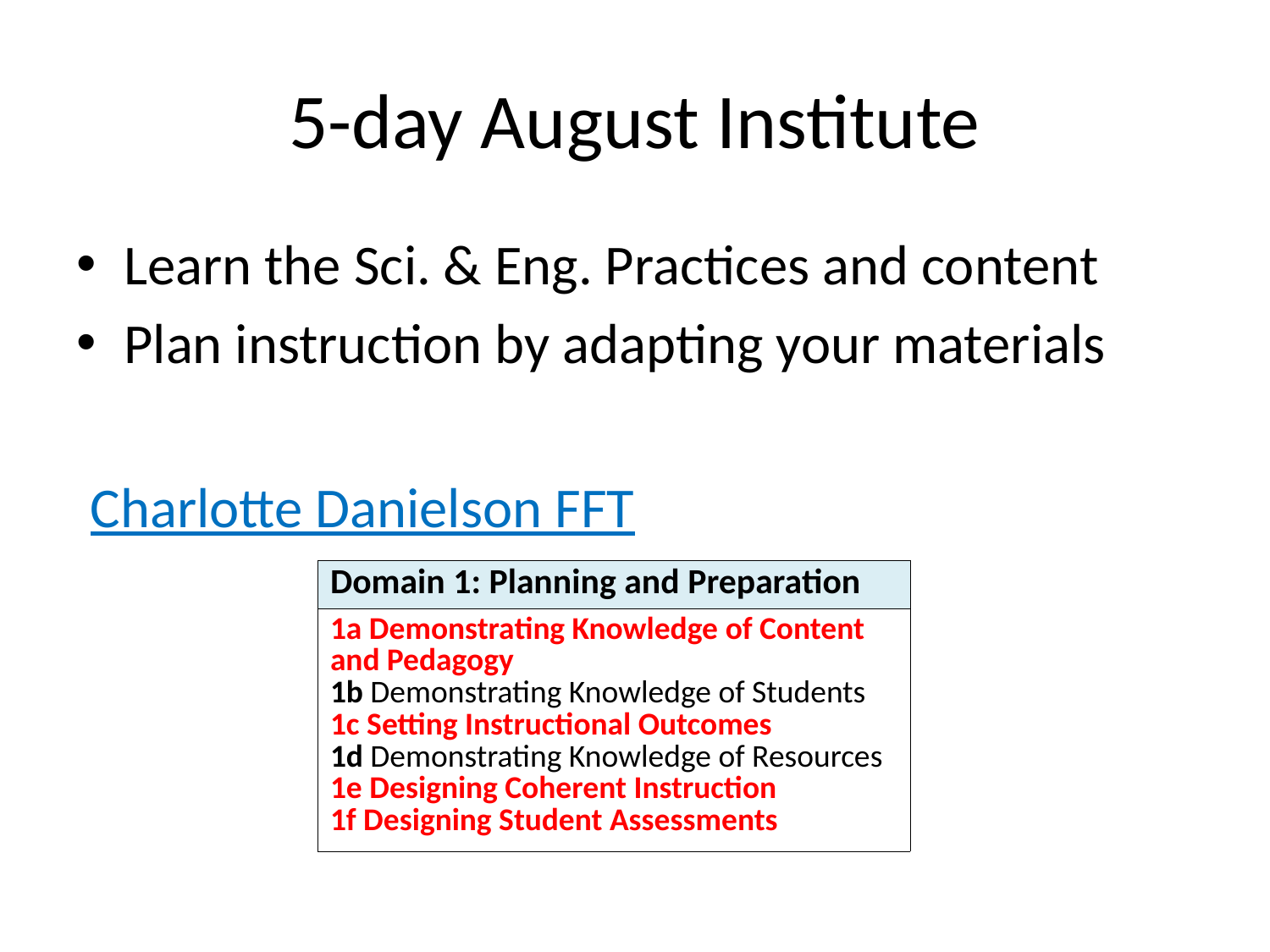

# 5-day August Institute
Learn the Sci. & Eng. Practices and content
Plan instruction by adapting your materials

Charlotte Danielson FFT
| Domain 1: Planning and Preparation |
| --- |
| 1a Demonstrating Knowledge of Content and Pedagogy 1b Demonstrating Knowledge of Students 1c Setting Instructional Outcomes 1d Demonstrating Knowledge of Resources 1e Designing Coherent Instruction 1f Designing Student Assessments |